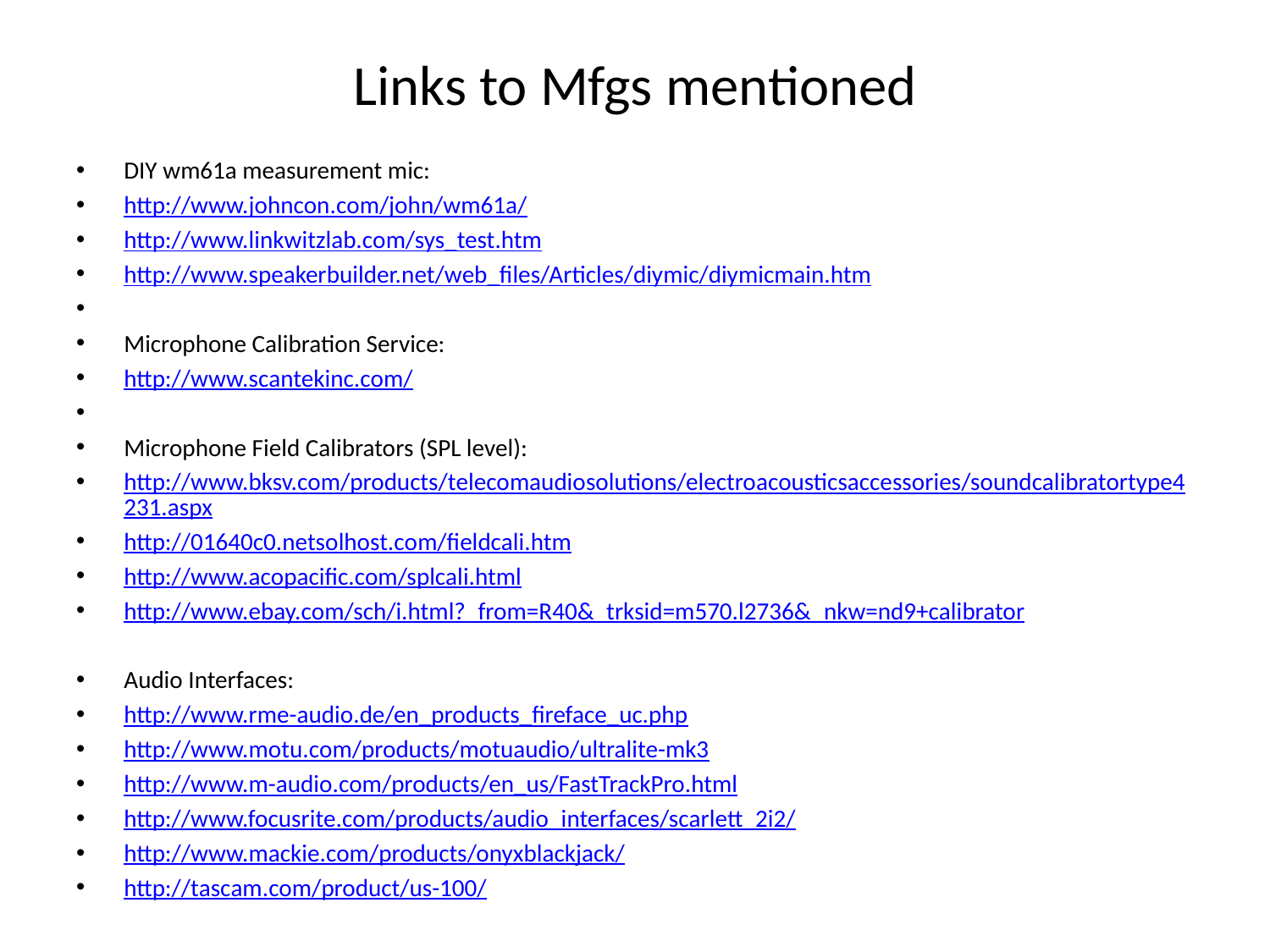

# Links to Mfgs mentioned
DIY wm61a measurement mic:
http://www.johncon.com/john/wm61a/
http://www.linkwitzlab.com/sys_test.htm
http://www.speakerbuilder.net/web_files/Articles/diymic/diymicmain.htm

Microphone Calibration Service:
http://www.scantekinc.com/

Microphone Field Calibrators (SPL level):
http://www.bksv.com/products/telecomaudiosolutions/electroacousticsaccessories/soundcalibratortype4231.aspx
http://01640c0.netsolhost.com/fieldcali.htm
http://www.acopacific.com/splcali.html
http://www.ebay.com/sch/i.html?_from=R40&_trksid=m570.l2736&_nkw=nd9+calibrator

Audio Interfaces:
http://www.rme-audio.de/en_products_fireface_uc.php
http://www.motu.com/products/motuaudio/ultralite-mk3
http://www.m-audio.com/products/en_us/FastTrackPro.html
http://www.focusrite.com/products/audio_interfaces/scarlett_2i2/
http://www.mackie.com/products/onyxblackjack/
http://tascam.com/product/us-100/